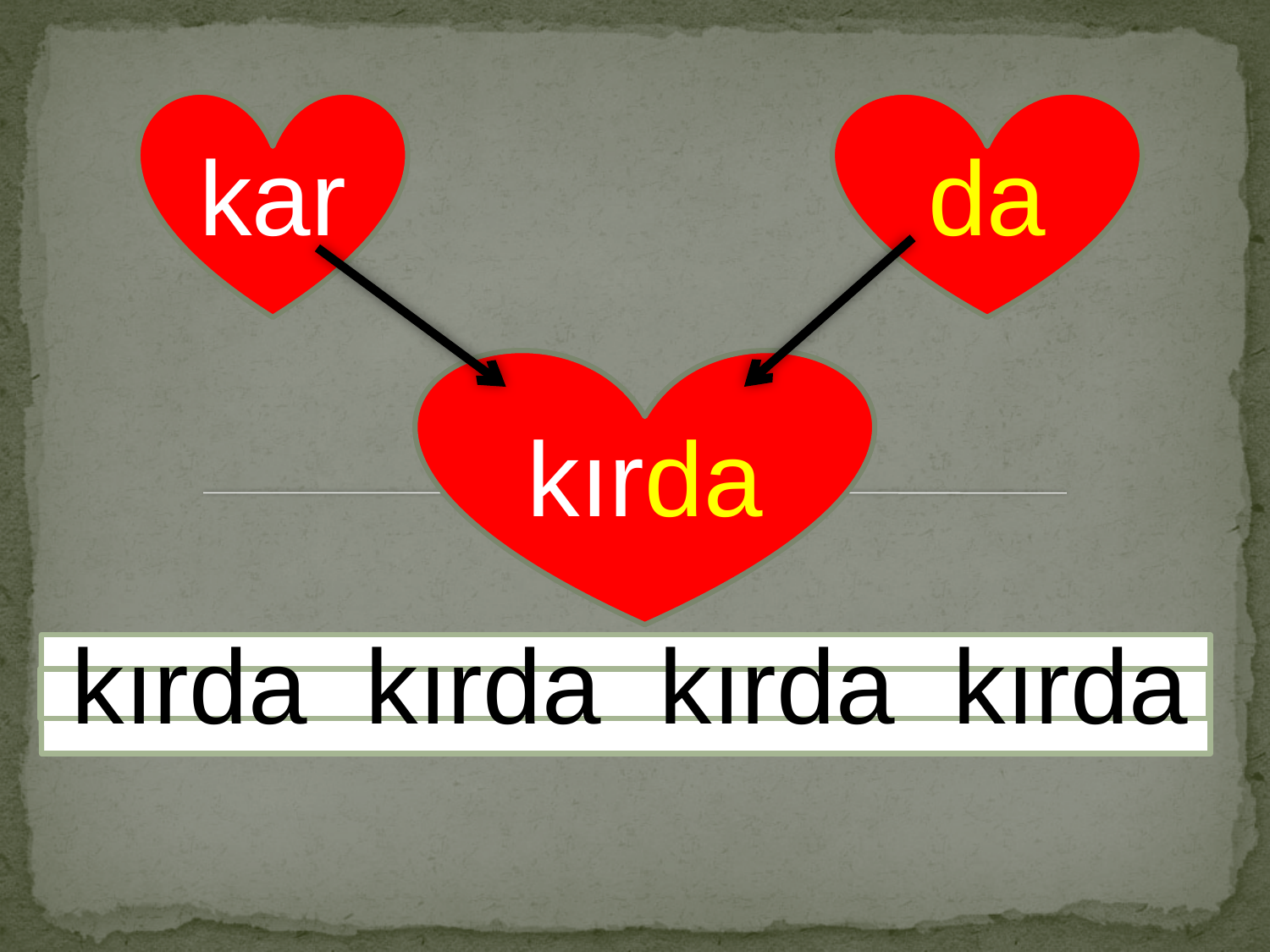

kar
da

kırda

 kırda  kırda  kırda  kırda